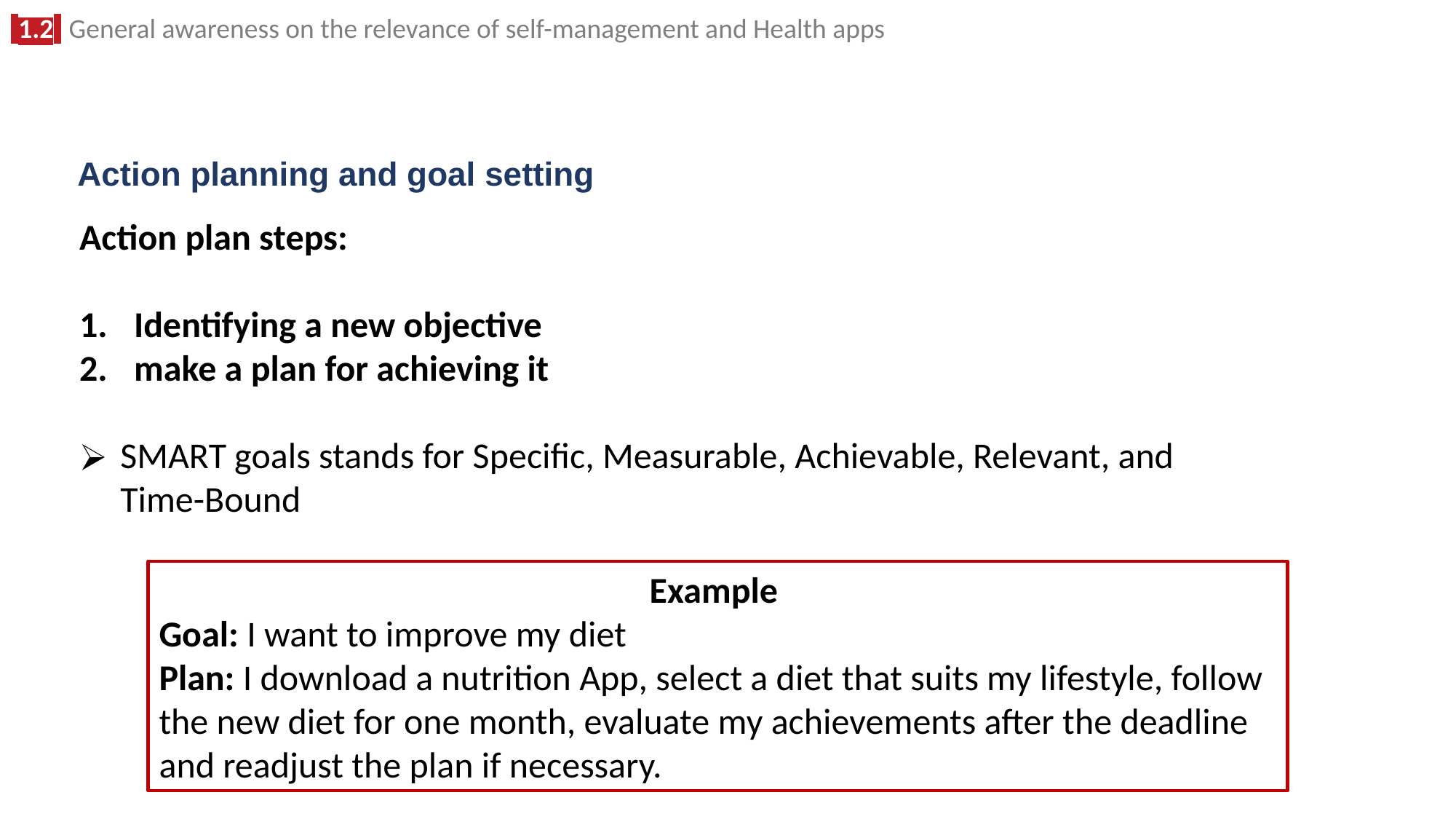

# Action planning and goal setting
Action plan steps:

Identifying a new objective
make a plan for achieving it

SMART goals stands for Specific, Measurable, Achievable, Relevant, and Time-Bound
Example
Goal: I want to improve my diet
Plan: I download a nutrition App, select a diet that suits my lifestyle, follow the new diet for one month, evaluate my achievements after the deadline and readjust the plan if necessary.